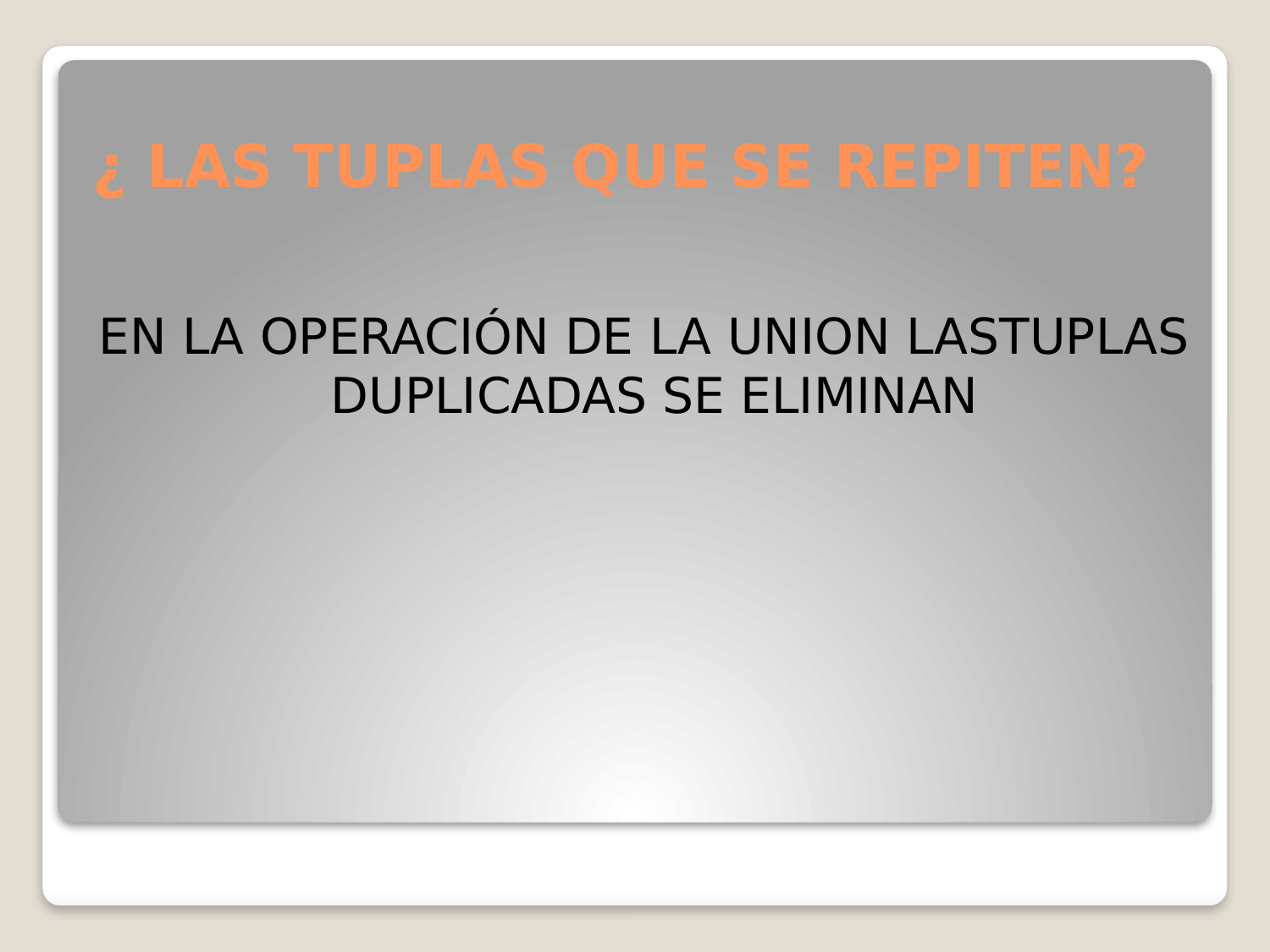

# ¿ LAS TUPLAS QUE SE REPITEN?

EN LA OPERACIÓN DE LA UNION LASTUPLAS DUPLICADAS SE ELIMINAN